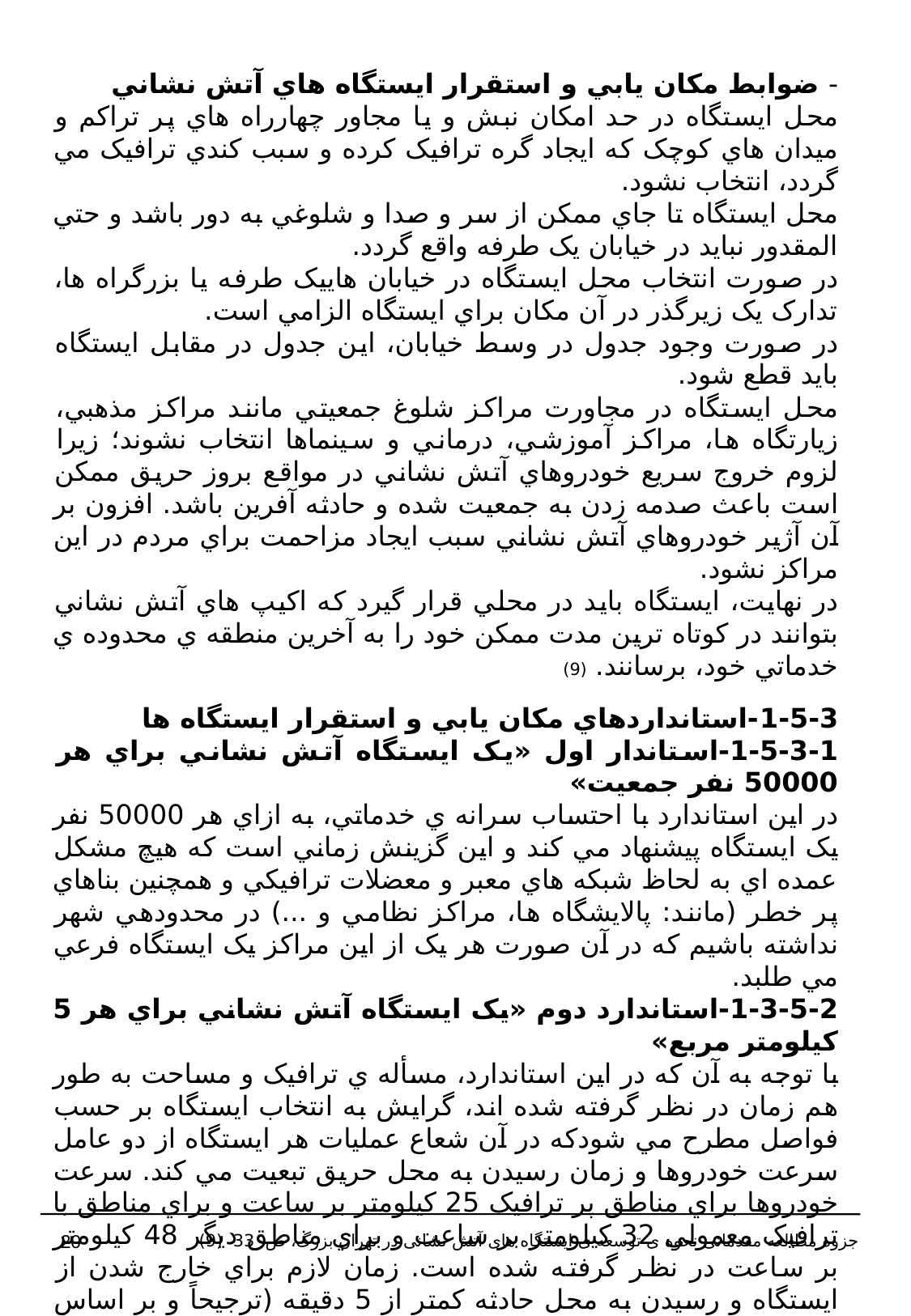

- ضوابط مکان يابي و استقرار ايستگاه هاي آتش نشاني
محل ايستگاه در حد امکان نبش و يا مجاور چهارراه هاي پر تراکم و ميدان هاي کوچک که ايجاد گره ترافيک کرده و سبب کندي ترافيک مي گردد، انتخاب نشود.
محل ايستگاه تا جاي ممکن از سر و صدا و شلوغي به دور باشد و حتي المقدور نبايد در خيابان يک طرفه واقع گردد.
در صورت انتخاب محل ايستگاه در خيابان هاييک طرفه يا بزرگراه ها، تدارک يک زيرگذر در آن مکان براي ايستگاه الزامي است.
در صورت وجود جدول در وسط خيابان، اين جدول در مقابل ايستگاه بايد قطع شود.
محل ايستگاه در مجاورت مراکز شلوغ جمعيتي مانند مراکز مذهبي، زيارتگاه ها، مراکز آموزشي، درماني و سينماها انتخاب نشوند؛ زيرا لزوم خروج سريع خودروهاي آتش نشاني در مواقع بروز حريق ممکن است باعث صدمه زدن به جمعيت شده و حادثه آفرين باشد. افزون بر آن آژير خودروهاي آتش نشاني سبب ايجاد مزاحمت براي مردم در اين مراکز نشود.
در نهايت، ايستگاه بايد در محلي قرار گيرد که اکيپ هاي آتش نشاني بتوانند در کوتاه ترين مدت ممکن خود را به آخرين منطقه ي محدوده ي خدماتي خود، برسانند. (9)

1-5-3-استانداردهاي مکان يابي و استقرار ايستگاه ها
1-5-3-1-استاندار اول «يک ايستگاه آتش نشاني براي هر 50000 نفر جمعيت»
در اين استاندارد با احتساب سرانه ي خدماتي، به ازاي هر 50000 نفر يک ايستگاه پيشنهاد مي کند و اين گزينش زماني است که هيچ مشکل عمده اي به لحاظ شبکه هاي معبر و معضلات ترافيکي و همچنين بناهاي پر خطر (مانند: پالايشگاه ها، مراکز نظامي و ...) در محدودهي شهر نداشته باشيم که در آن صورت هر يک از اين مراکز يک ايستگاه فرعي مي طلبد.
1-3-5-2-استاندارد دوم «يک ايستگاه آتش نشاني براي هر 5 کيلومتر مربع»
با توجه به آن که در اين استاندارد، مسأله ي ترافيک و مساحت به طور هم زمان در نظر گرفته شده اند، گرايش به انتخاب ايستگاه بر حسب فواصل مطرح مي شودکه در آن شعاع عمليات هر ايستگاه از دو عامل سرعت خودروها و زمان رسيدن به محل حريق تبعيت مي کند. سرعت خودروها براي مناطق پر ترافيک 25 کيلومتر بر ساعت و براي مناطق با ترافيک معمولي 32 کيلومتر بر ساعت و براي مناطق ديگر 48 کيلومتر بر ساعت در نظر گرفته شده است. زمان لازم براي خارج شدن از ايستگاه و رسيدن به محل حادثه کمتر از 5 دقيقه (ترجيحاً و بر اساس استانداردهاي جهاني زير 3 دقيقه) مي باشد. به عنوان مثال در يک منطقه ي پر ترافيک، اگر حداقل زمان 3 دقيقه و حداکثر سرعت خودروها 25 کيلومتر در ساعت باشد، شعاع عمليات هر ايستگاه خواهد بود. بنابراين مساحت تحت پوشش 5 کيلومتر مربع مي باشد، که در شهرهاي بزرگ بيشتر صدق مي کند.

20
جزوه مطالعه مقدماتی نحوه ی توسعه ی ایستگاه های آتش نشانی در تهران بزرگ، ص  33  (9)